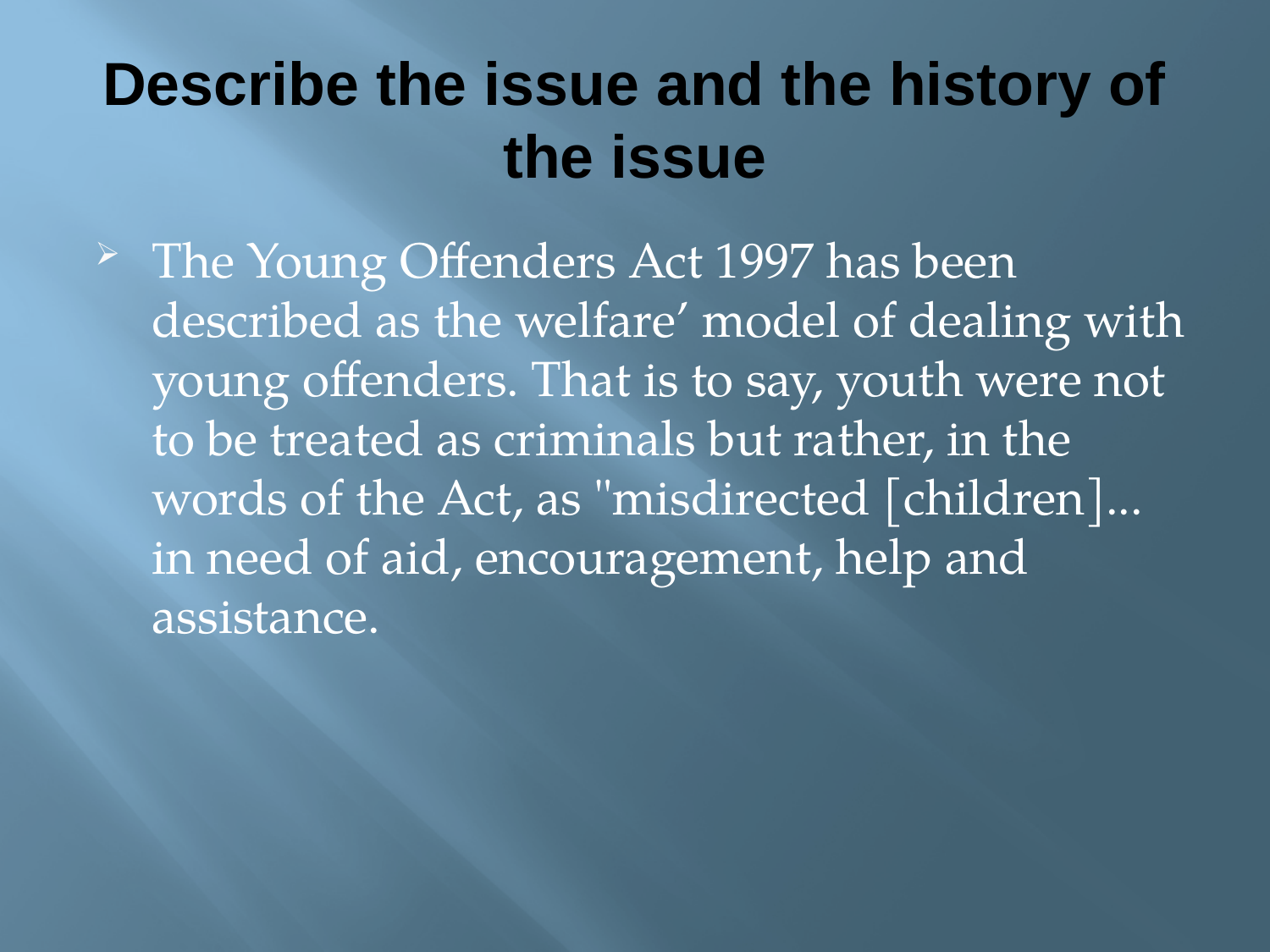

# Describe the issue and the history of the issue
The Young Offenders Act 1997 has been described as the welfare’ model of dealing with young offenders. That is to say, youth were not to be treated as criminals but rather, in the words of the Act, as "misdirected [children]... in need of aid, encouragement, help and assistance.